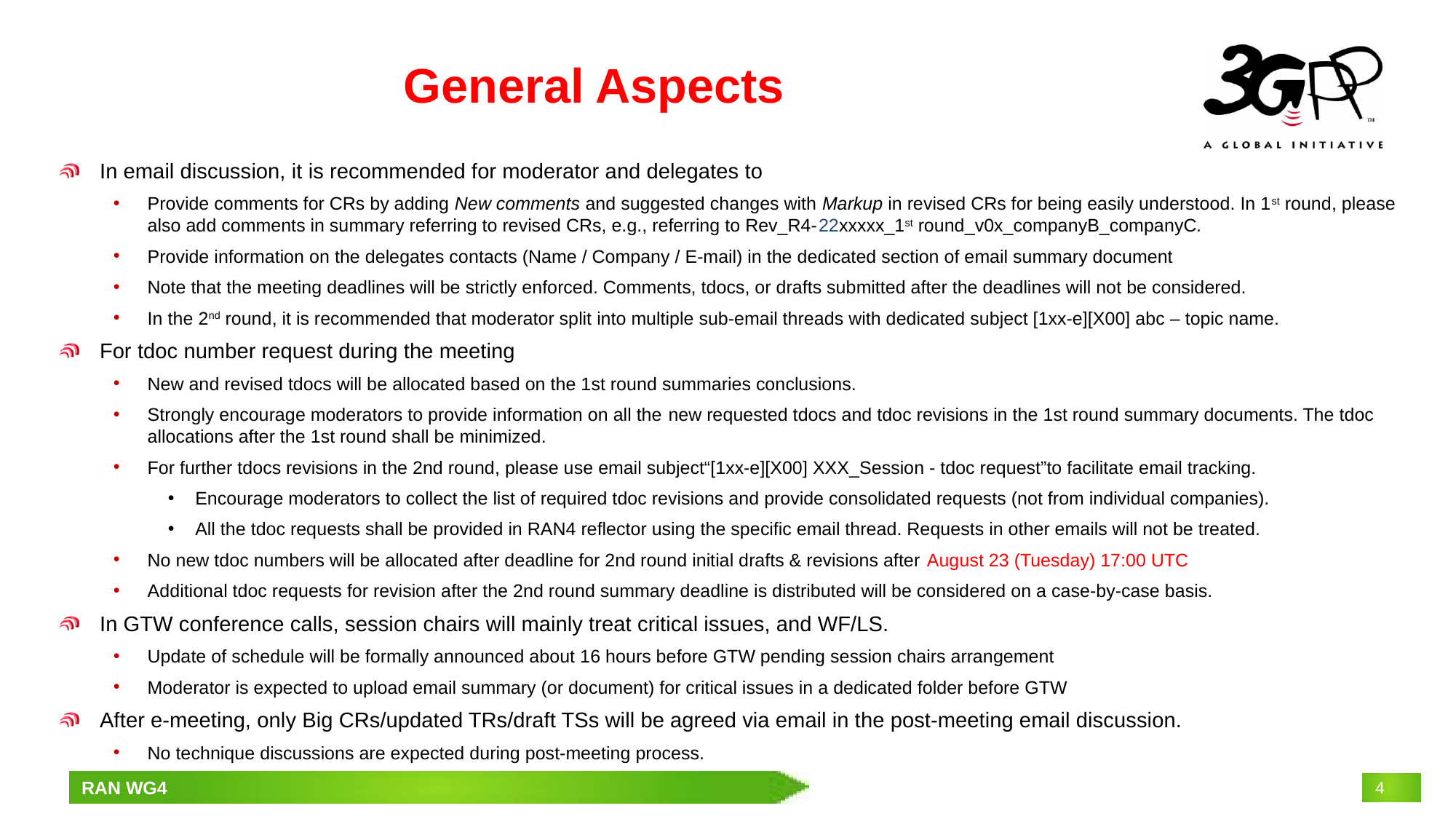

# General Aspects
In email discussion, it is recommended for moderator and delegates to
Provide comments for CRs by adding New comments and suggested changes with Markup in revised CRs for being easily understood. In 1st round, please also add comments in summary referring to revised CRs, e.g., referring to Rev_R4-22xxxxx_1st round_v0x_companyB_companyC.
Provide information on the delegates contacts (Name / Company / E-mail) in the dedicated section of email summary document
Note that the meeting deadlines will be strictly enforced. Comments, tdocs, or drafts submitted after the deadlines will not be considered.
In the 2nd round, it is recommended that moderator split into multiple sub-email threads with dedicated subject [1xx-e][X00] abc – topic name.
For tdoc number request during the meeting
New and revised tdocs will be allocated based on the 1st round summaries conclusions.
Strongly encourage moderators to provide information on all the new requested tdocs and tdoc revisions in the 1st round summary documents. The tdoc allocations after the 1st round shall be minimized.
For further tdocs revisions in the 2nd round, please use email subject“[1xx-e][X00] XXX_Session - tdoc request”to facilitate email tracking.
Encourage moderators to collect the list of required tdoc revisions and provide consolidated requests (not from individual companies).
All the tdoc requests shall be provided in RAN4 reflector using the specific email thread. Requests in other emails will not be treated.
No new tdoc numbers will be allocated after deadline for 2nd round initial drafts & revisions after August 23 (Tuesday) 17:00 UTC
Additional tdoc requests for revision after the 2nd round summary deadline is distributed will be considered on a case-by-case basis.
In GTW conference calls, session chairs will mainly treat critical issues, and WF/LS.
Update of schedule will be formally announced about 16 hours before GTW pending session chairs arrangement
Moderator is expected to upload email summary (or document) for critical issues in a dedicated folder before GTW
After e-meeting, only Big CRs/updated TRs/draft TSs will be agreed via email in the post-meeting email discussion.
No technique discussions are expected during post-meeting process.